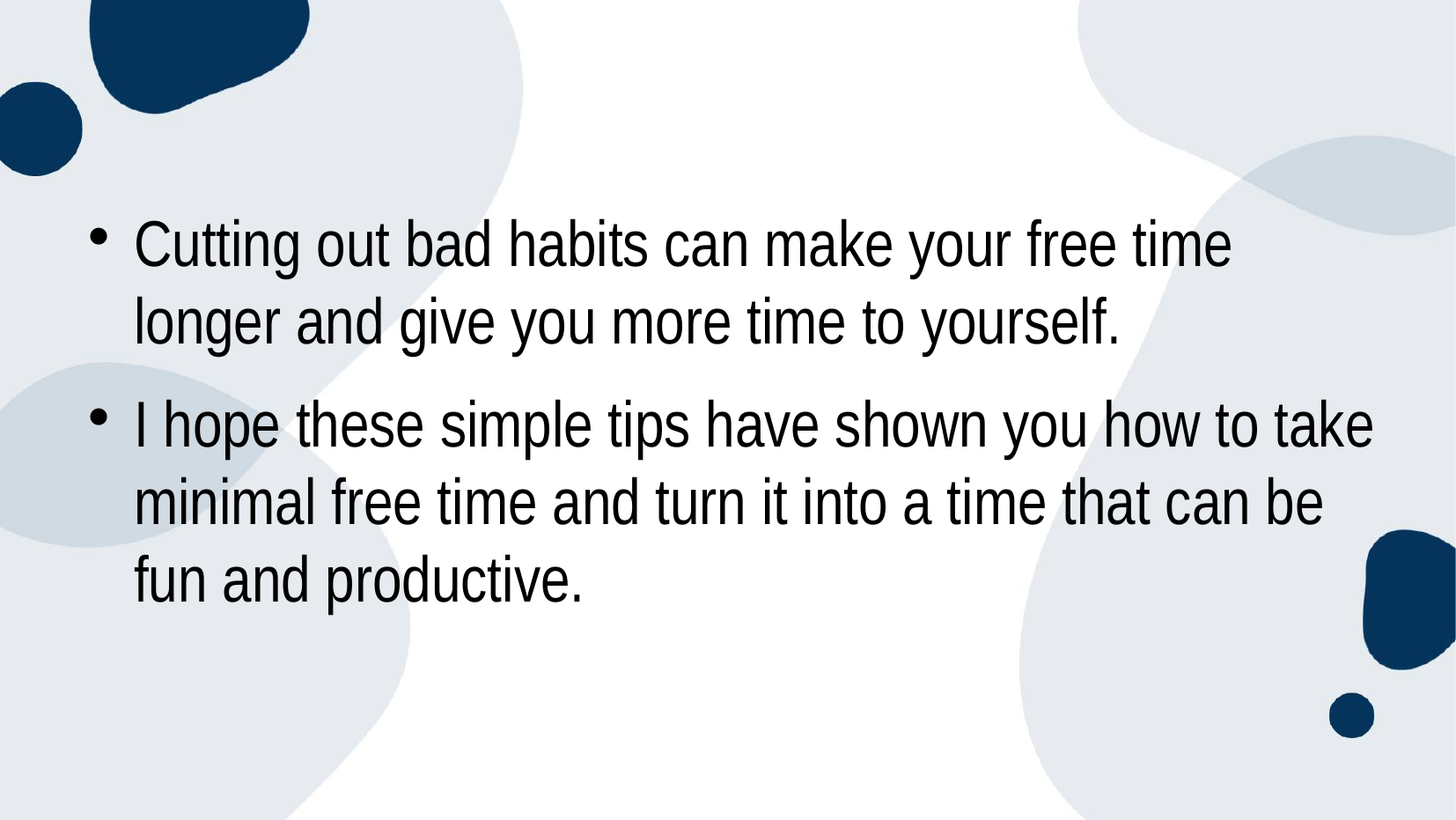

Cutting out bad habits can make your free time longer and give you more time to yourself.
I hope these simple tips have shown you how to take minimal free time and turn it into a time that can be fun and productive.